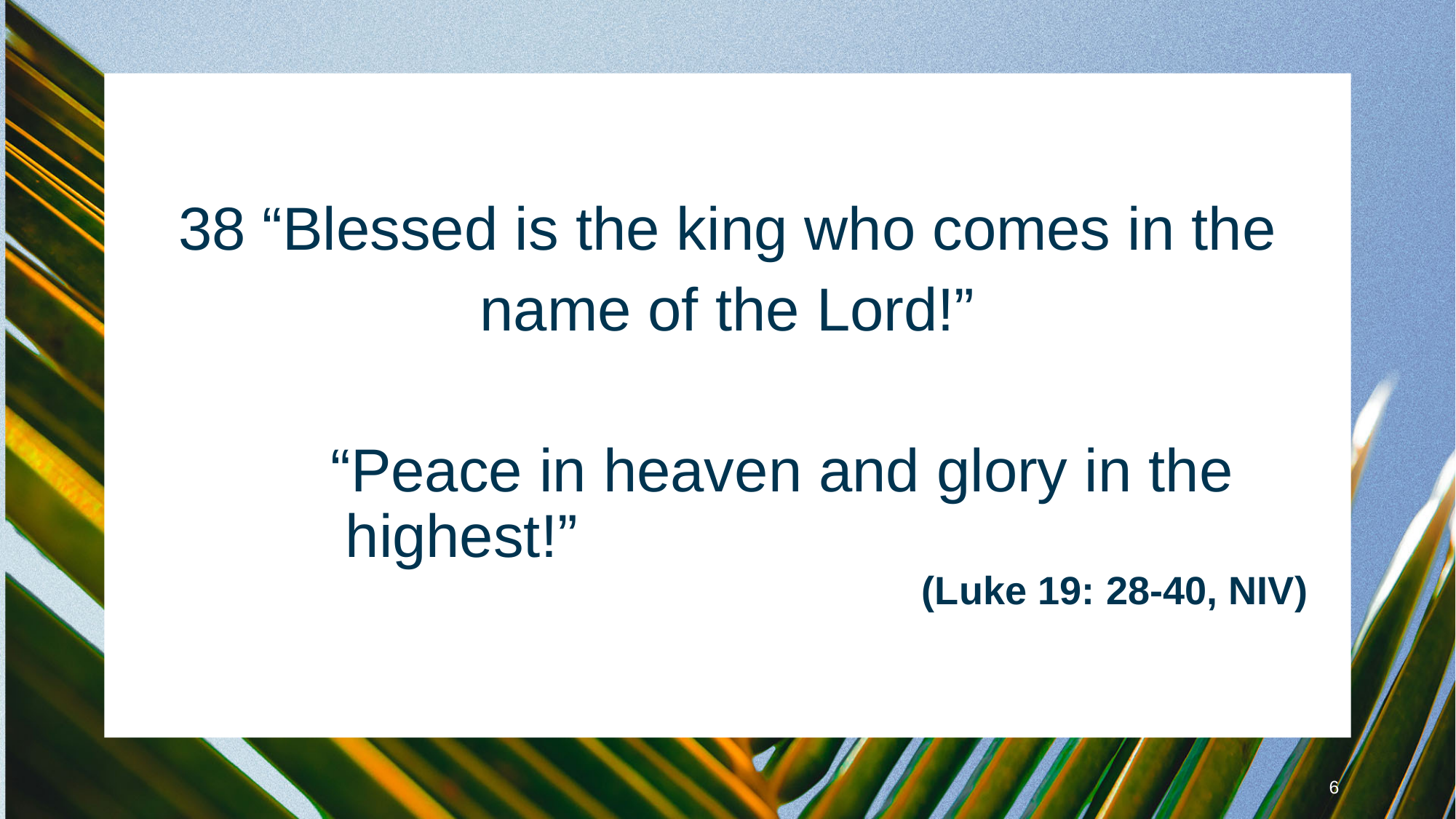

38 “Blessed is the king who comes in the
name of the Lord!”​

	“Peace in heaven and glory in the highest!”​
							 (Luke 19: 28-40, NIV)
6